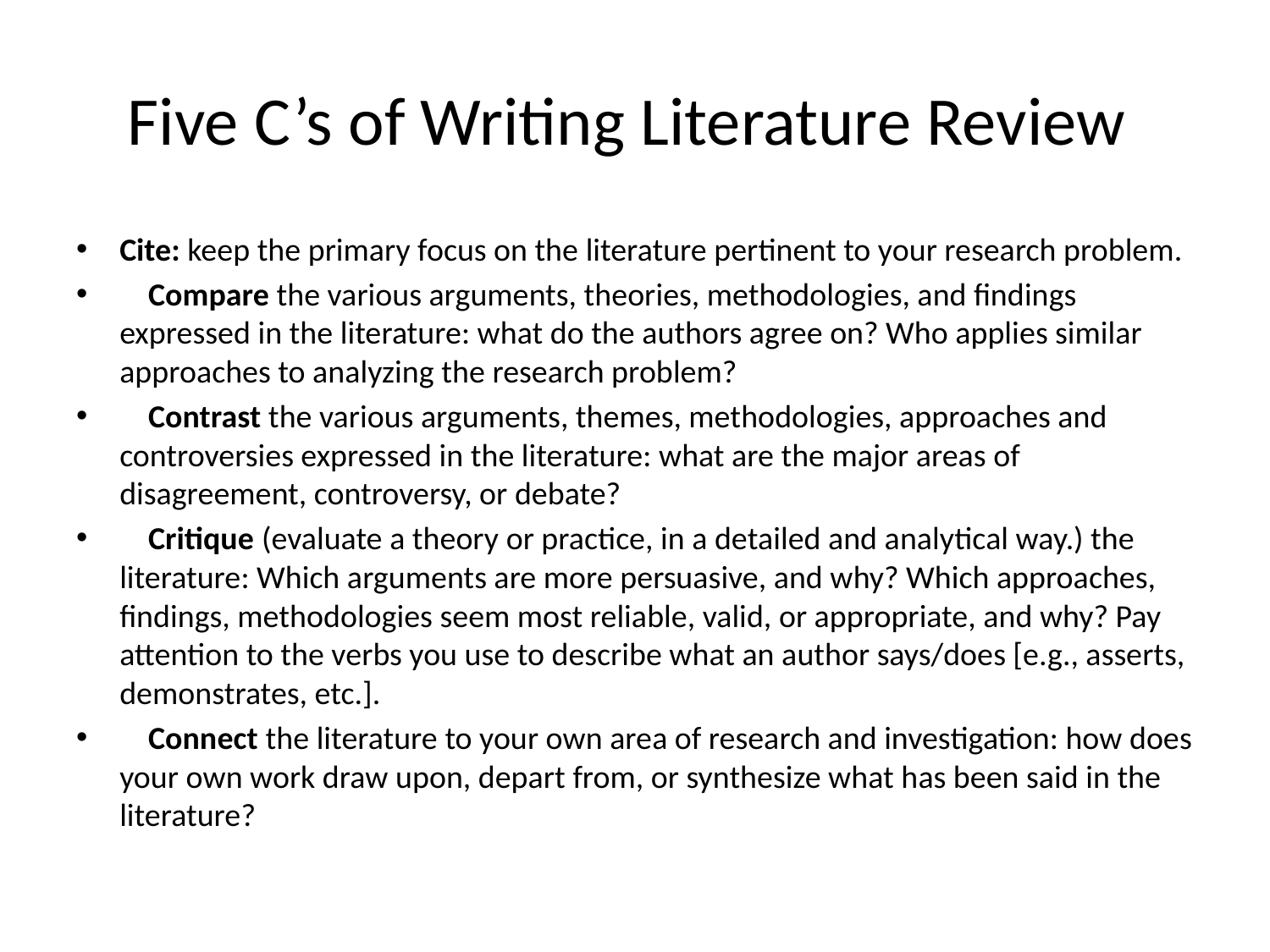

# Five C’s of Writing Literature Review
Cite: keep the primary focus on the literature pertinent to your research problem.
    Compare the various arguments, theories, methodologies, and findings expressed in the literature: what do the authors agree on? Who applies similar approaches to analyzing the research problem?
    Contrast the various arguments, themes, methodologies, approaches and controversies expressed in the literature: what are the major areas of disagreement, controversy, or debate?
    Critique (evaluate a theory or practice, in a detailed and analytical way.) the literature: Which arguments are more persuasive, and why? Which approaches, findings, methodologies seem most reliable, valid, or appropriate, and why? Pay attention to the verbs you use to describe what an author says/does [e.g., asserts, demonstrates, etc.].
    Connect the literature to your own area of research and investigation: how does your own work draw upon, depart from, or synthesize what has been said in the literature?